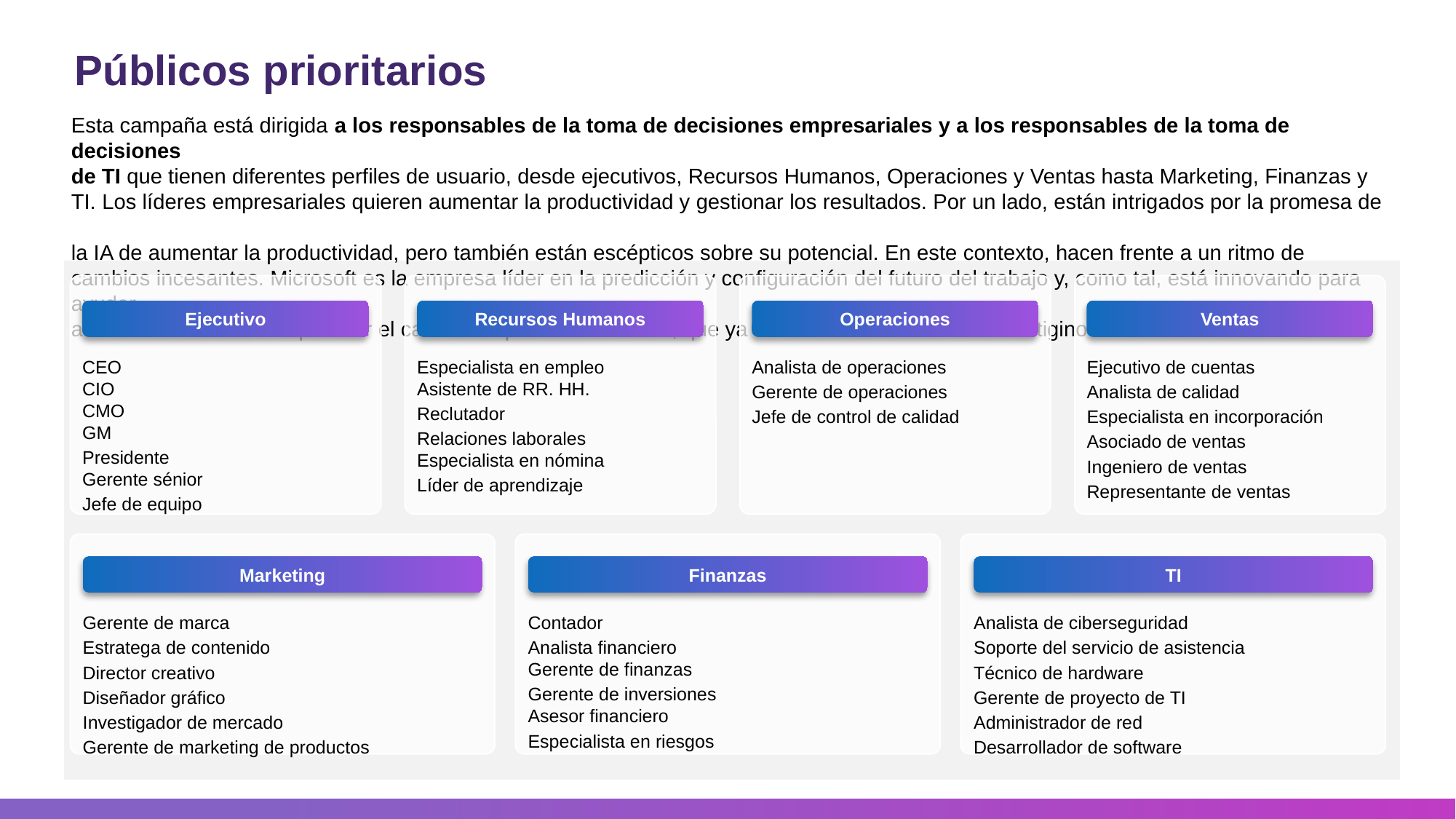

Públicos prioritarios
Esta campaña está dirigida a los responsables de la toma de decisiones empresariales y a los responsables de la toma de decisiones
de TI que tienen diferentes perfiles de usuario, desde ejecutivos, Recursos Humanos, Operaciones y Ventas hasta Marketing, Finanzas y TI. Los líderes empresariales quieren aumentar la productividad y gestionar los resultados. Por un lado, están intrigados por la promesa de
la IA de aumentar la productividad, pero también están escépticos sobre su potencial. En este contexto, hacen frente a un ritmo de cambios incesantes. Microsoft es la empresa líder en la predicción y configuración del futuro del trabajo y, como tal, está innovando para ayudar
a todos los clientes a capitalizar el cambio de plataforma a la IA, que ya está en marcha a un ritmo vertiginoso.

Ejecutivo
Recursos Humanos
Operaciones
Ventas
CEO
CIO
CMO
GM
Presidente
Gerente sénior
Jefe de equipo
Especialista en empleo
Asistente de RR. HH.
Reclutador
Relaciones laborales
Especialista en nómina
Líder de aprendizaje
Analista de operaciones
Gerente de operaciones
Jefe de control de calidad
Ejecutivo de cuentas
Analista de calidad
Especialista en incorporación
Asociado de ventas
Ingeniero de ventas
Representante de ventas
Marketing
Finanzas
TI
Gerente de marca
Estratega de contenido
Director creativo
Diseñador gráfico
Investigador de mercado
Gerente de marketing de productos
Contador
Analista financiero
Gerente de finanzas
Gerente de inversiones
Asesor financiero
Especialista en riesgos
Analista de ciberseguridad
Soporte del servicio de asistencia
Técnico de hardware
Gerente de proyecto de TI
Administrador de red
Desarrollador de software